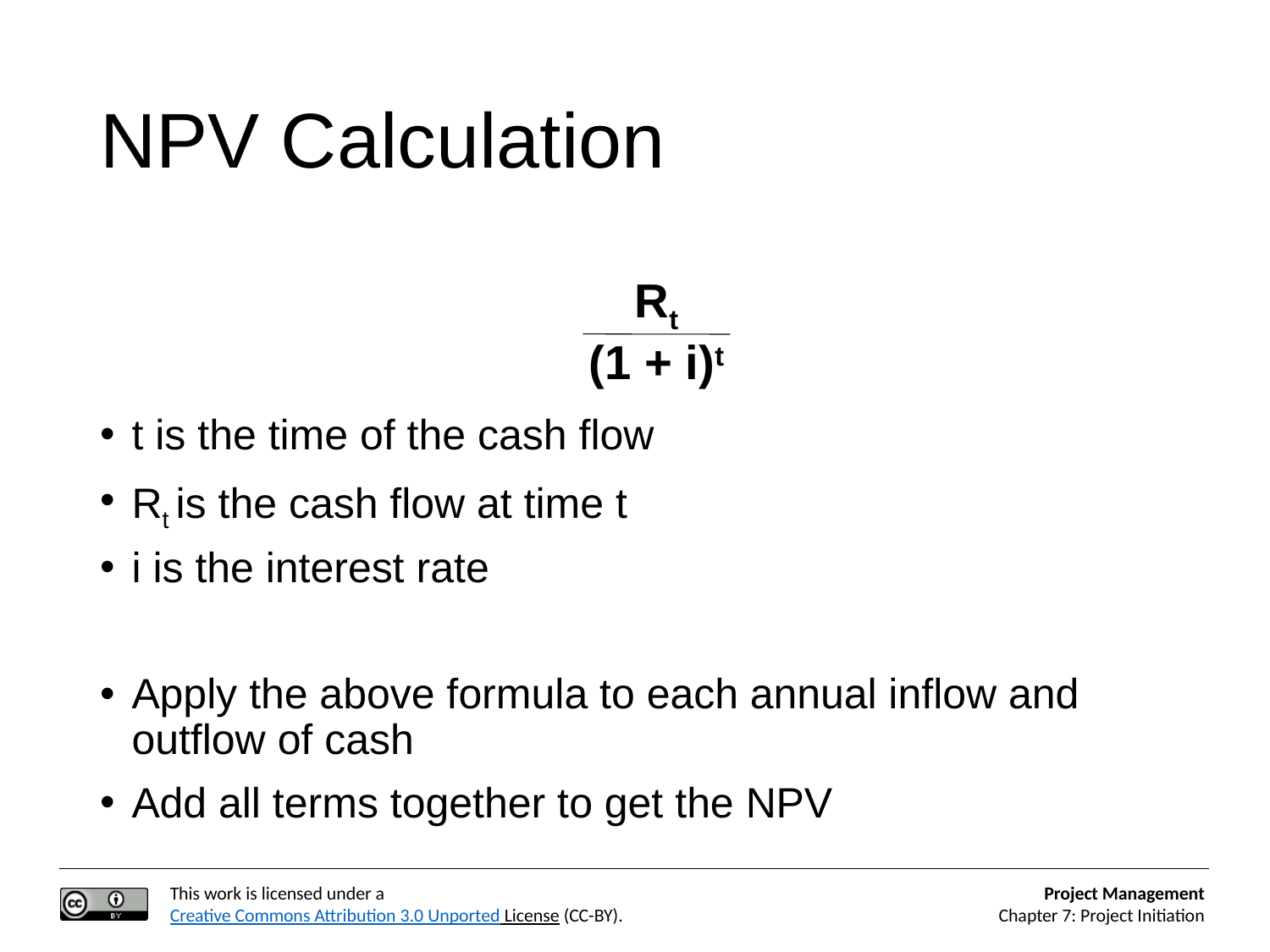

# NPV Calculation
Rt
(1 + i)t
t is the time of the cash flow
Rt is the cash flow at time t
i is the interest rate

Apply the above formula to each annual inflow and outflow of cash
Add all terms together to get the NPV